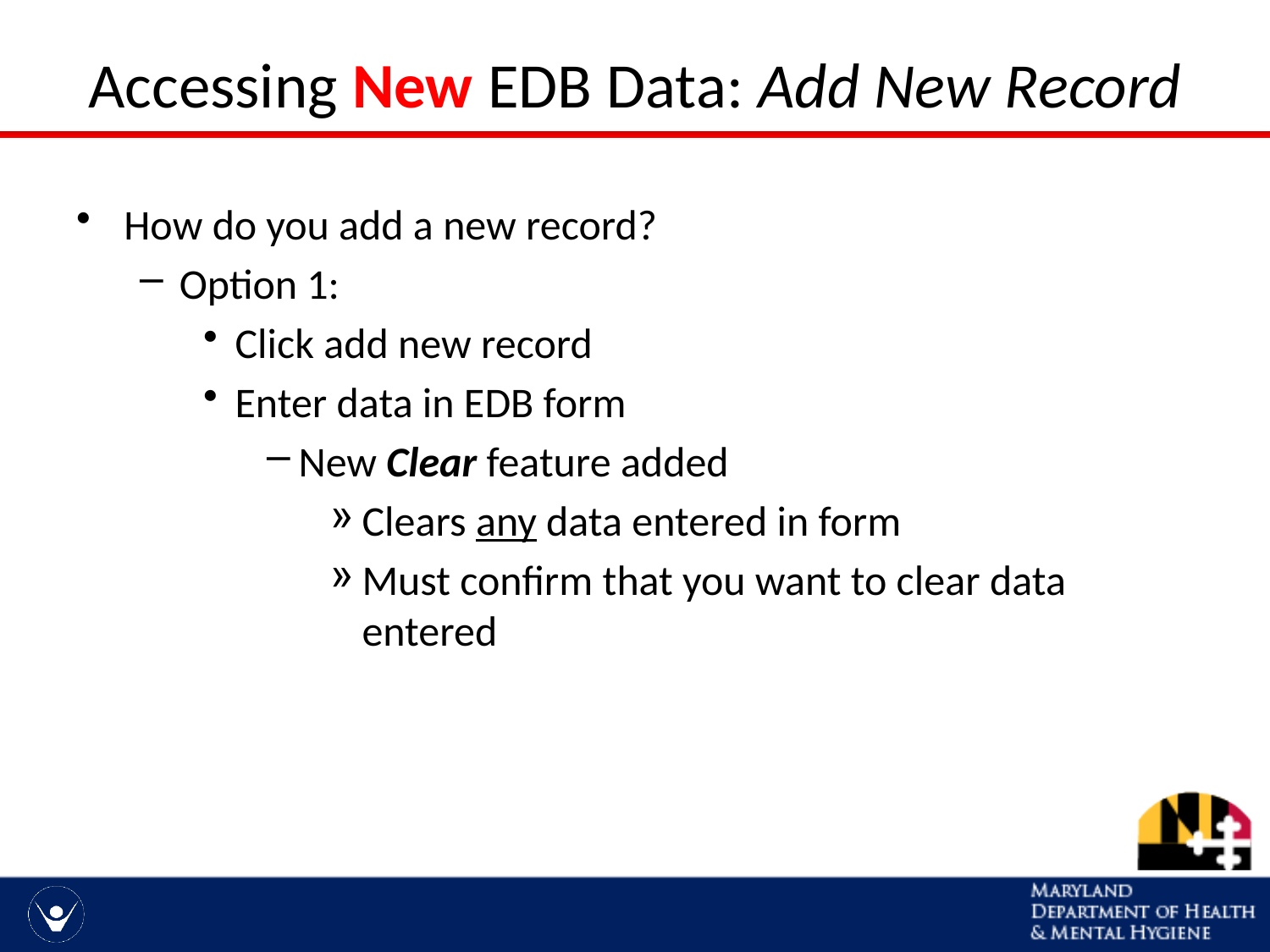

# Accessing New EDB Data: Add New Record
How do you add a new record?
Option 1:
Click add new record
Enter data in EDB form
New Clear feature added
Clears any data entered in form
Must confirm that you want to clear data entered